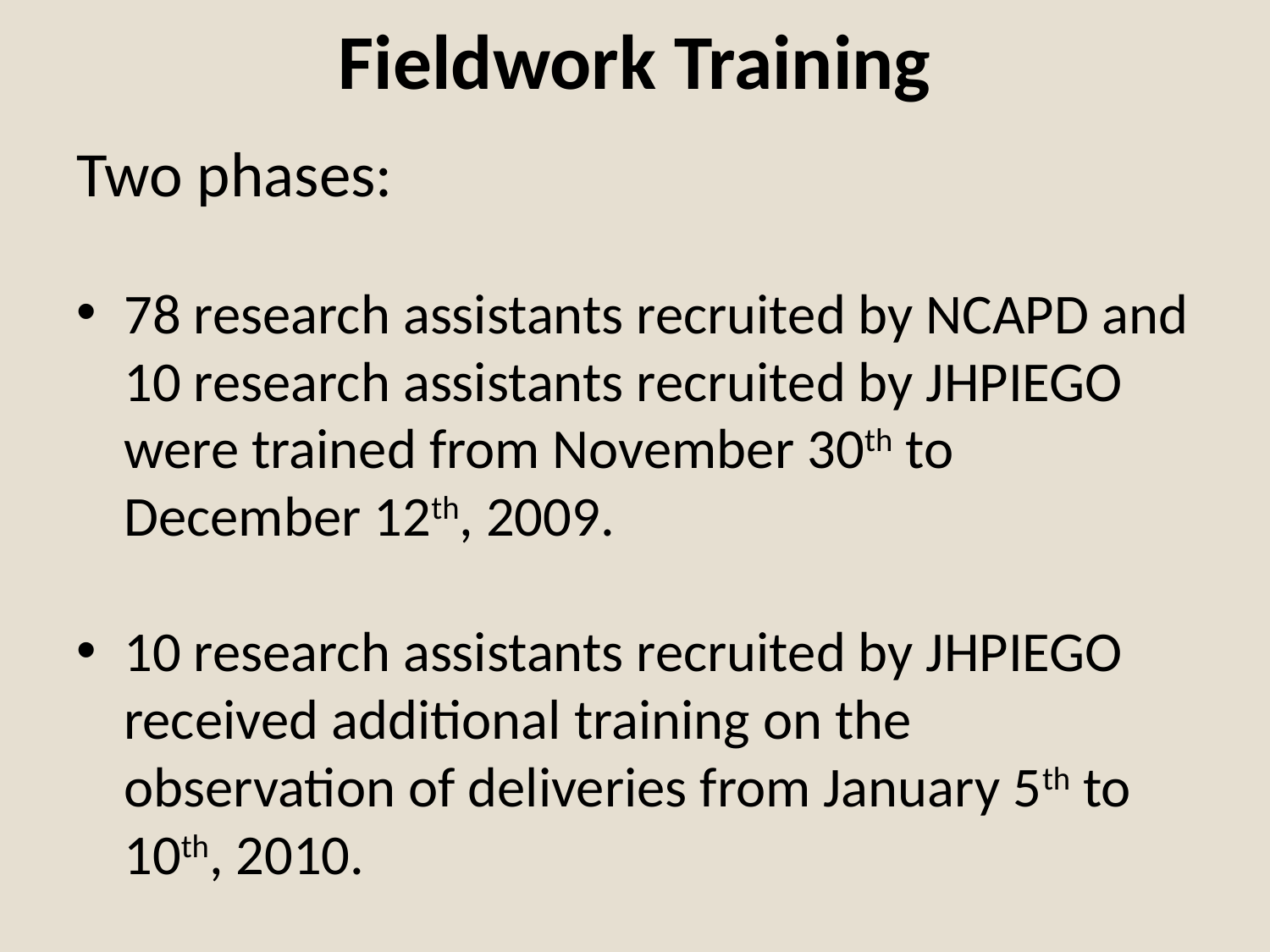

# Fieldwork Training
Two phases:

78 research assistants recruited by NCAPD and 10 research assistants recruited by JHPIEGO were trained from November 30th to December 12th, 2009.

10 research assistants recruited by JHPIEGO received additional training on the observation of deliveries from January 5th to 10th, 2010.